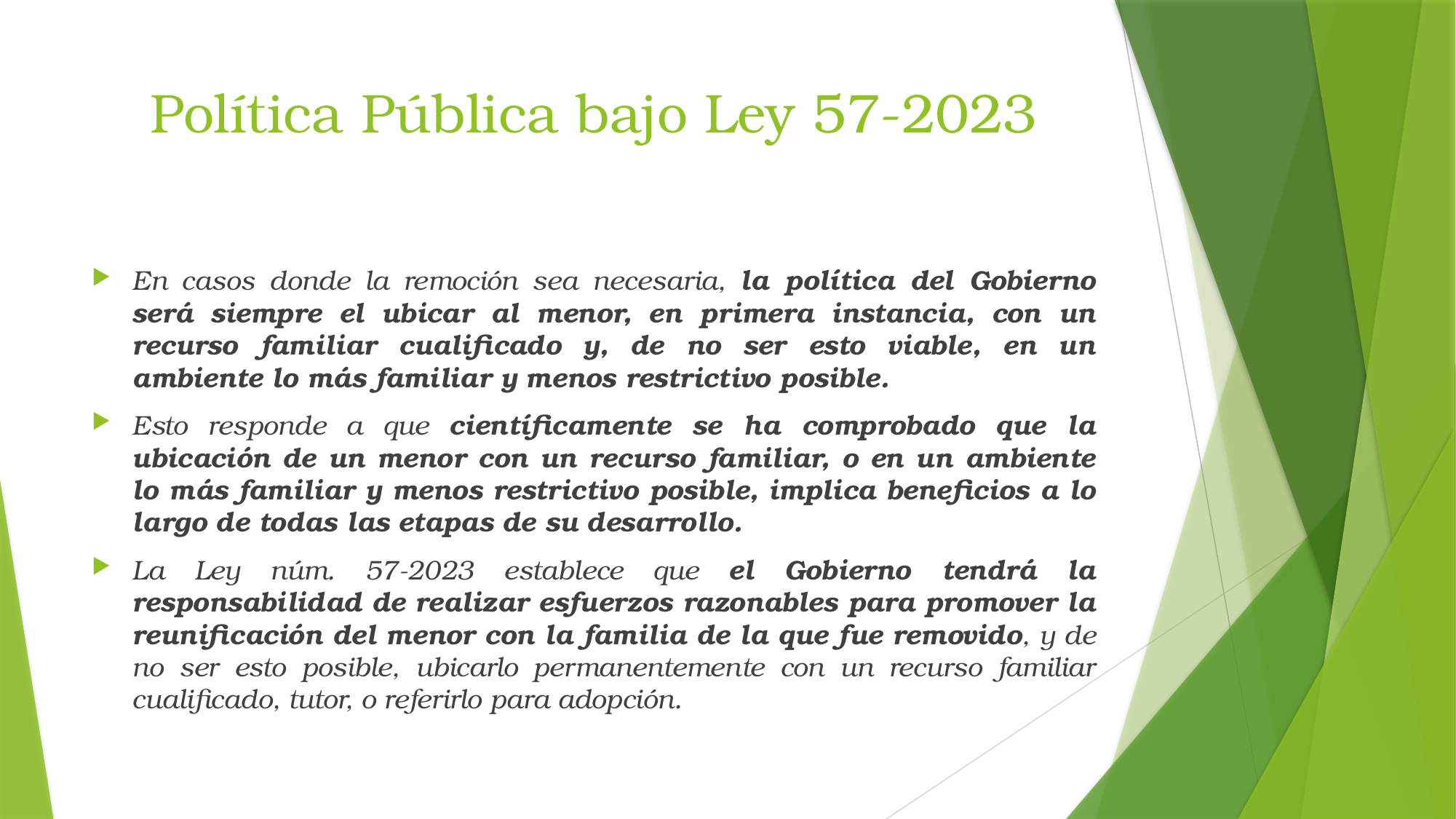

# Política Pública bajo Ley 57-2023
En casos donde la remoción sea necesaria, la política del Gobierno será siempre el ubicar al menor, en primera instancia, con un recurso familiar cualificado y, de no ser esto viable, en un ambiente lo más familiar y menos restrictivo posible.
Esto responde a que científicamente se ha comprobado que la ubicación de un menor con un recurso familiar, o en un ambiente lo más familiar y menos restrictivo posible, implica beneficios a lo largo de todas las etapas de su desarrollo.
La Ley núm. 57-2023 establece que el Gobierno tendrá la responsabilidad de realizar esfuerzos razonables para promover la reunificación del menor con la familia de la que fue removido, y de no ser esto posible, ubicarlo permanentemente con un recurso familiar cualificado, tutor, o referirlo para adopción.